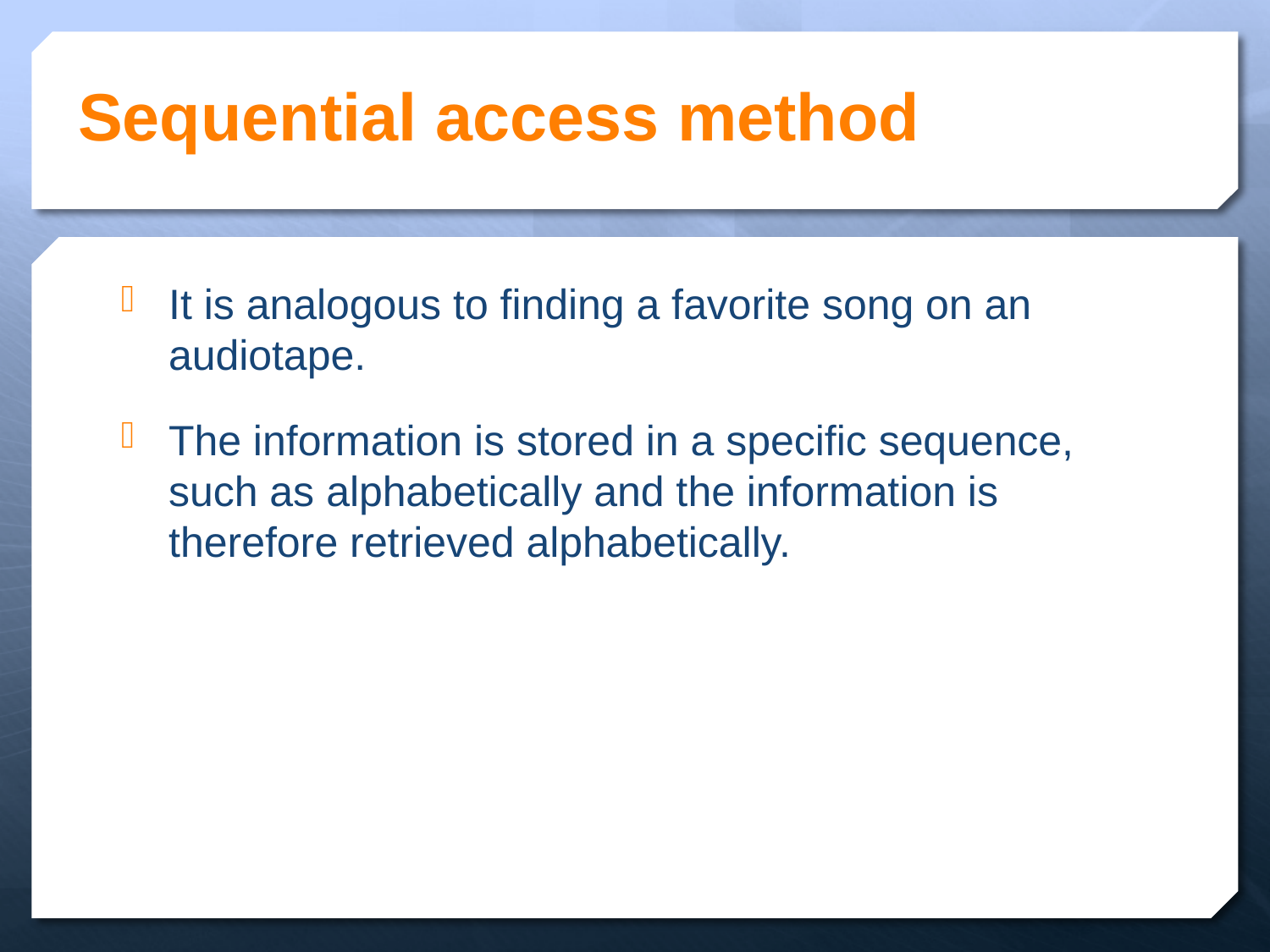

# Sequential access method
It is analogous to finding a favorite song on an audiotape.
The information is stored in a specific sequence, such as alphabetically and the information is therefore retrieved alphabetically.